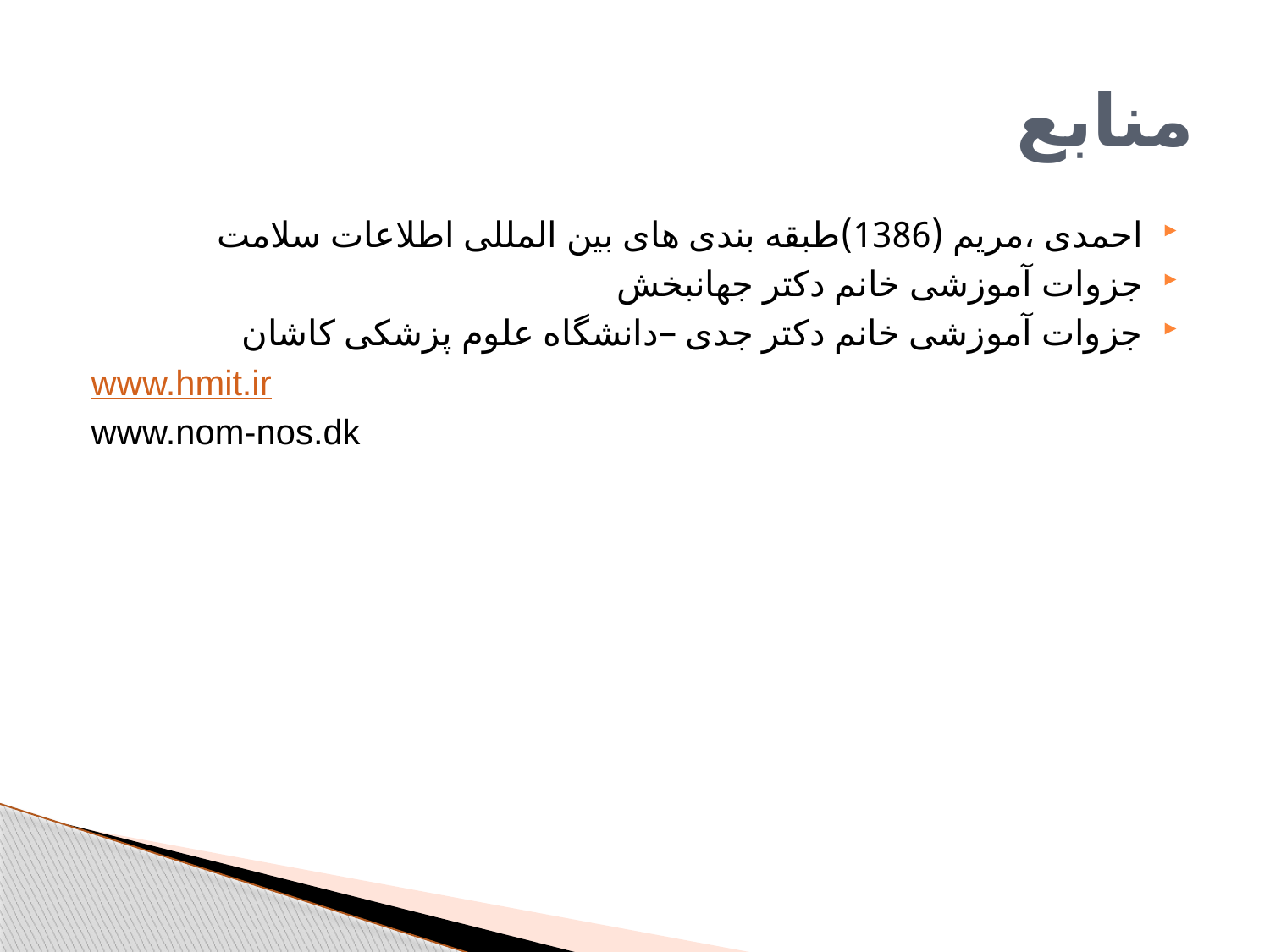

# منابع
احمدی ،مریم (1386)طبقه بندی های بین المللی اطلاعات سلامت
جزوات آموزشی خانم دکتر جهانبخش
جزوات آموزشی خانم دکتر جدی –دانشگاه علوم پزشکی کاشان
www.hmit.ir
www.nom-nos.dk